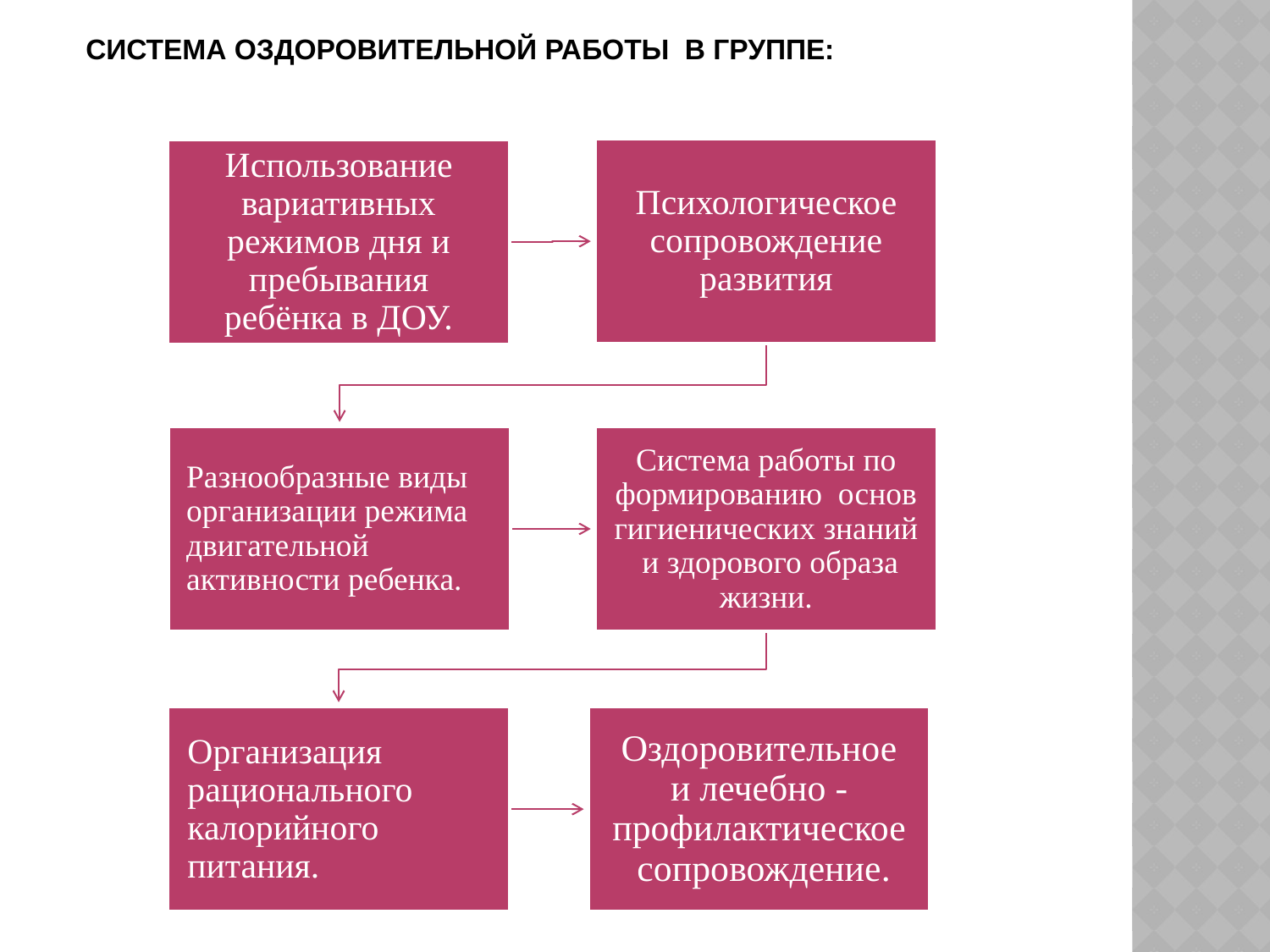

# Система оздоровительной работы  в группе:

Использование вариативных режимов дня и пребывания ребёнка в ДОУ.

Психологическое сопровождение развития

Разнообразные виды организации режима двигательной активности ребенка.

Система работы по формированию  основ гигиенических знаний  и здорового образа жизни.

Организация рационального калорийного питания.
Оздоровительное и лечебно -профилактическое  сопровождение.